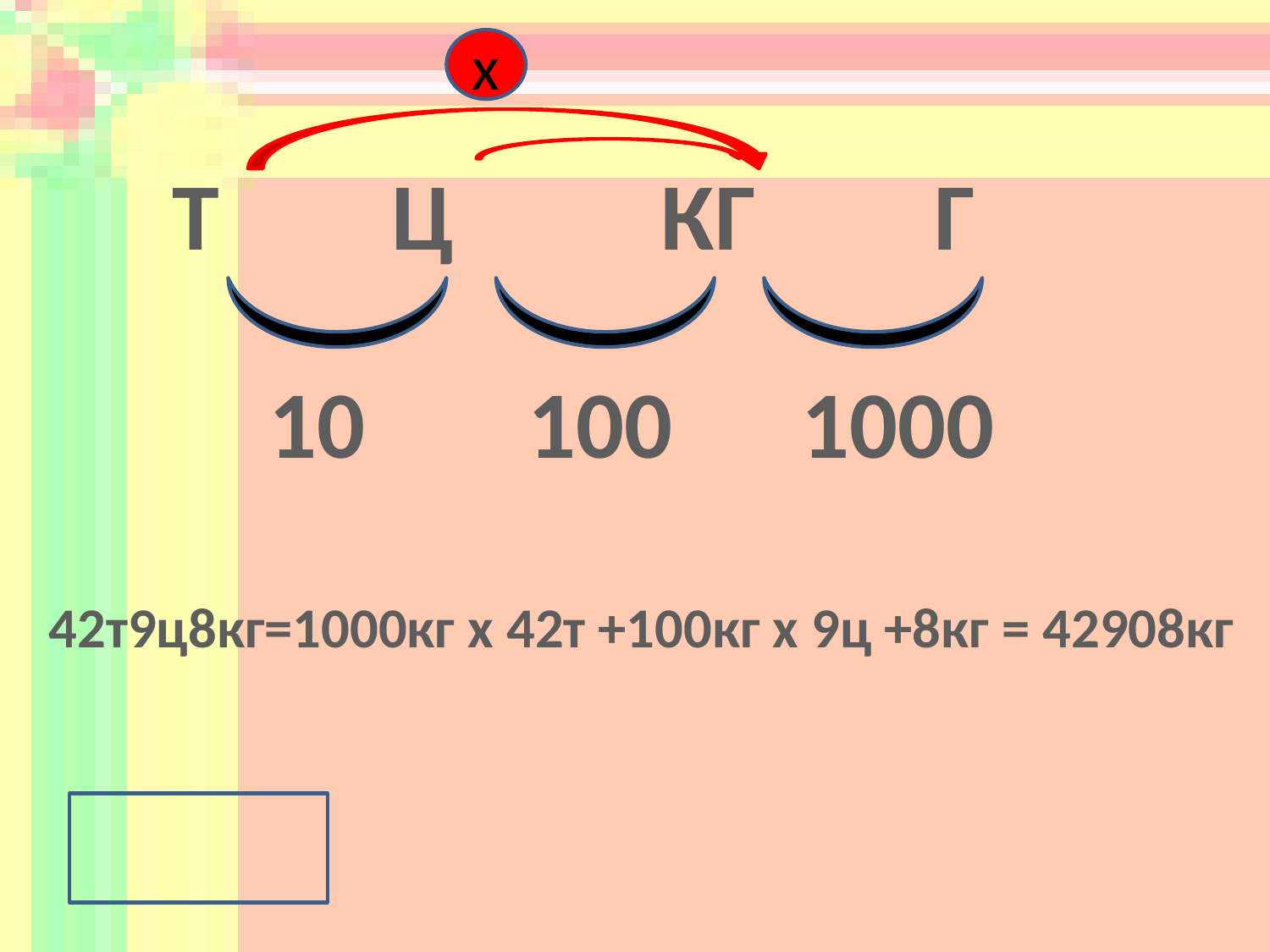

х

Т        Ц	     КГ		Г

10
100
1000
42т9ц8кг=1000кг х 42т +100кг х 9ц +8кг = 42908кг